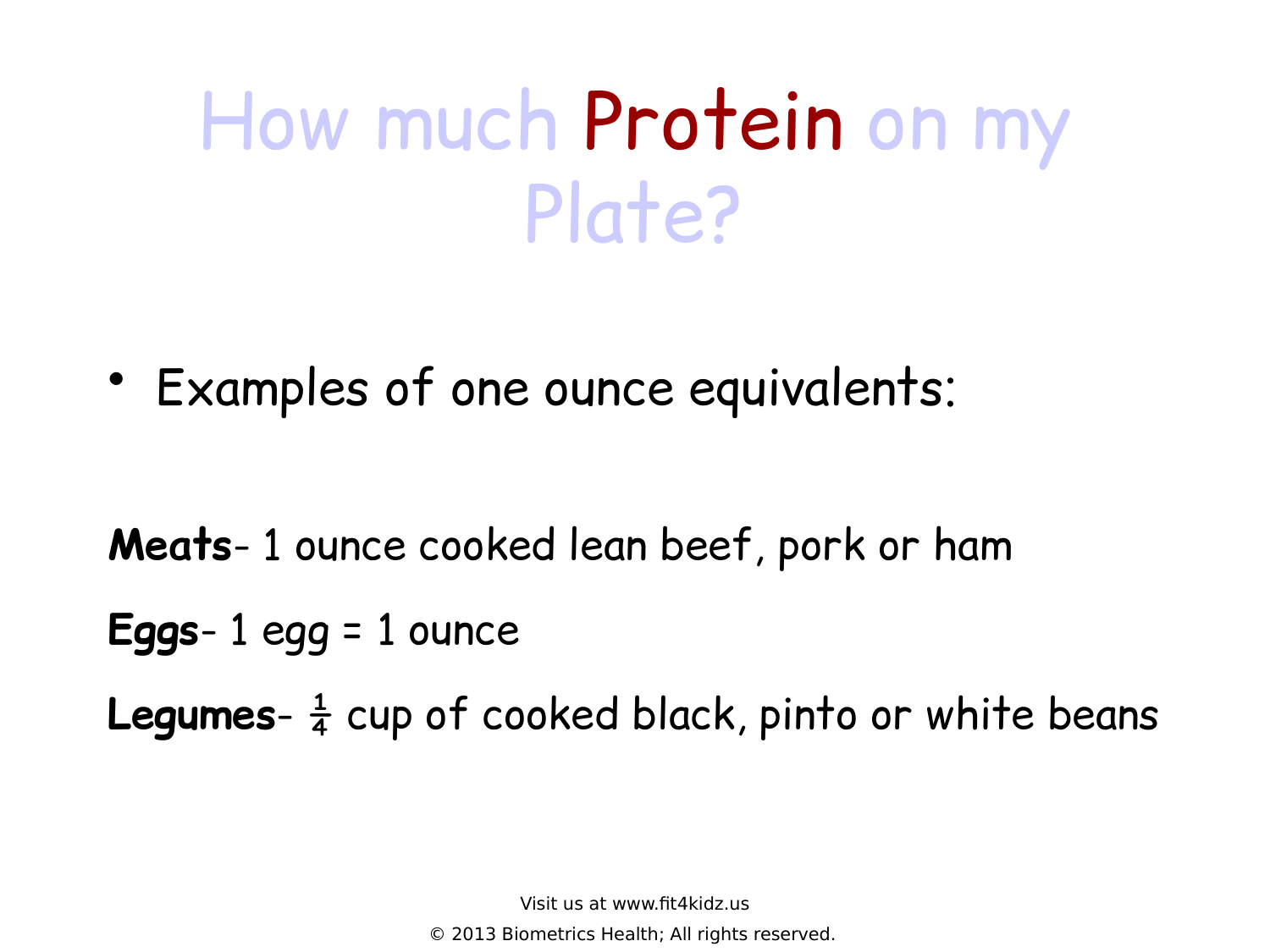

# How much Protein on my Plate?
Examples of one ounce equivalents:

Meats- 1 ounce cooked lean beef, pork or ham
Eggs- 1 egg = 1 ounce
Legumes- ¼ cup of cooked black, pinto or white beans

Visit us at www.fit4kidz.us
© 2013 Biometrics Health; All rights reserved.